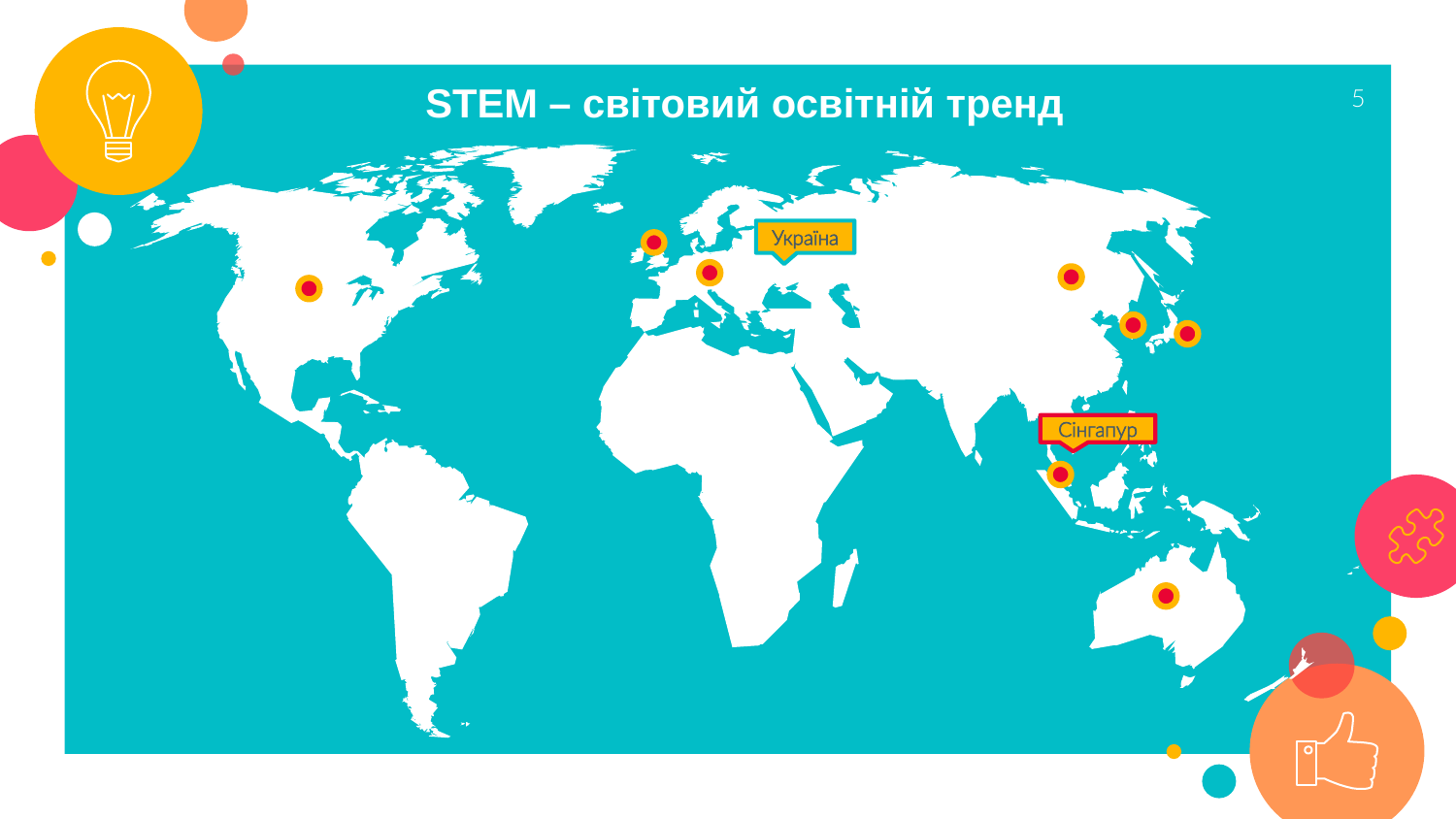

5
STEM – світовий освітній тренд

Україна

Сінгапур